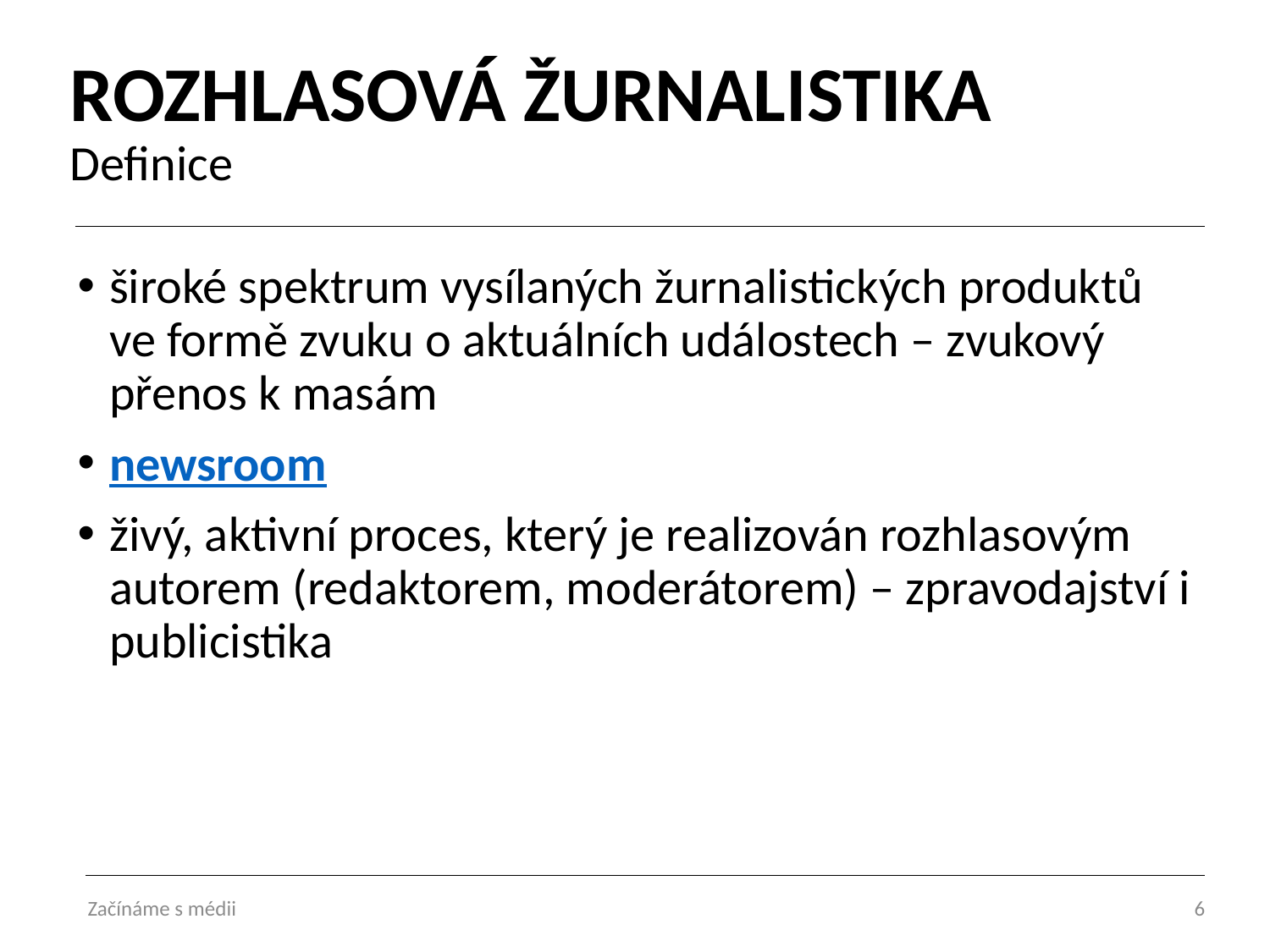

# ROZHLASOVÁ ŽURNALISTIKA Definice
široké spektrum vysílaných žurnalistických produktů ve formě zvuku o aktuálních událostech – zvukový přenos k masám
newsroom
živý, aktivní proces, který je realizován rozhlasovým autorem (redaktorem, moderátorem) – zpravodajství i publicistika

Začínáme s médii
6